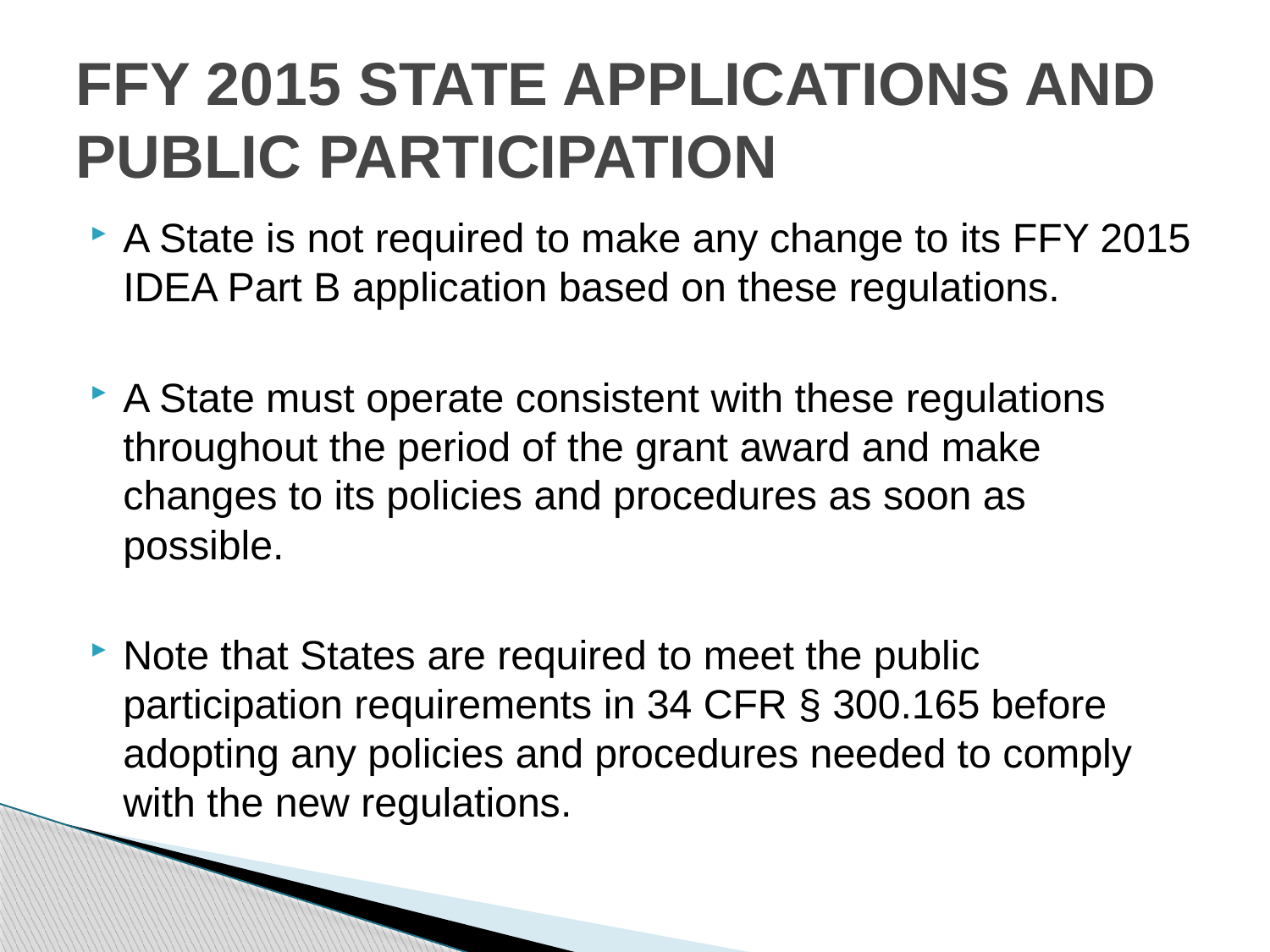

# FFY 2015 State Applications and PUBLIC PARTICIPATION
A State is not required to make any change to its FFY 2015 IDEA Part B application based on these regulations.

A State must operate consistent with these regulations throughout the period of the grant award and make changes to its policies and procedures as soon as possible.

Note that States are required to meet the public participation requirements in 34 CFR § 300.165 before adopting any policies and procedures needed to comply with the new regulations.